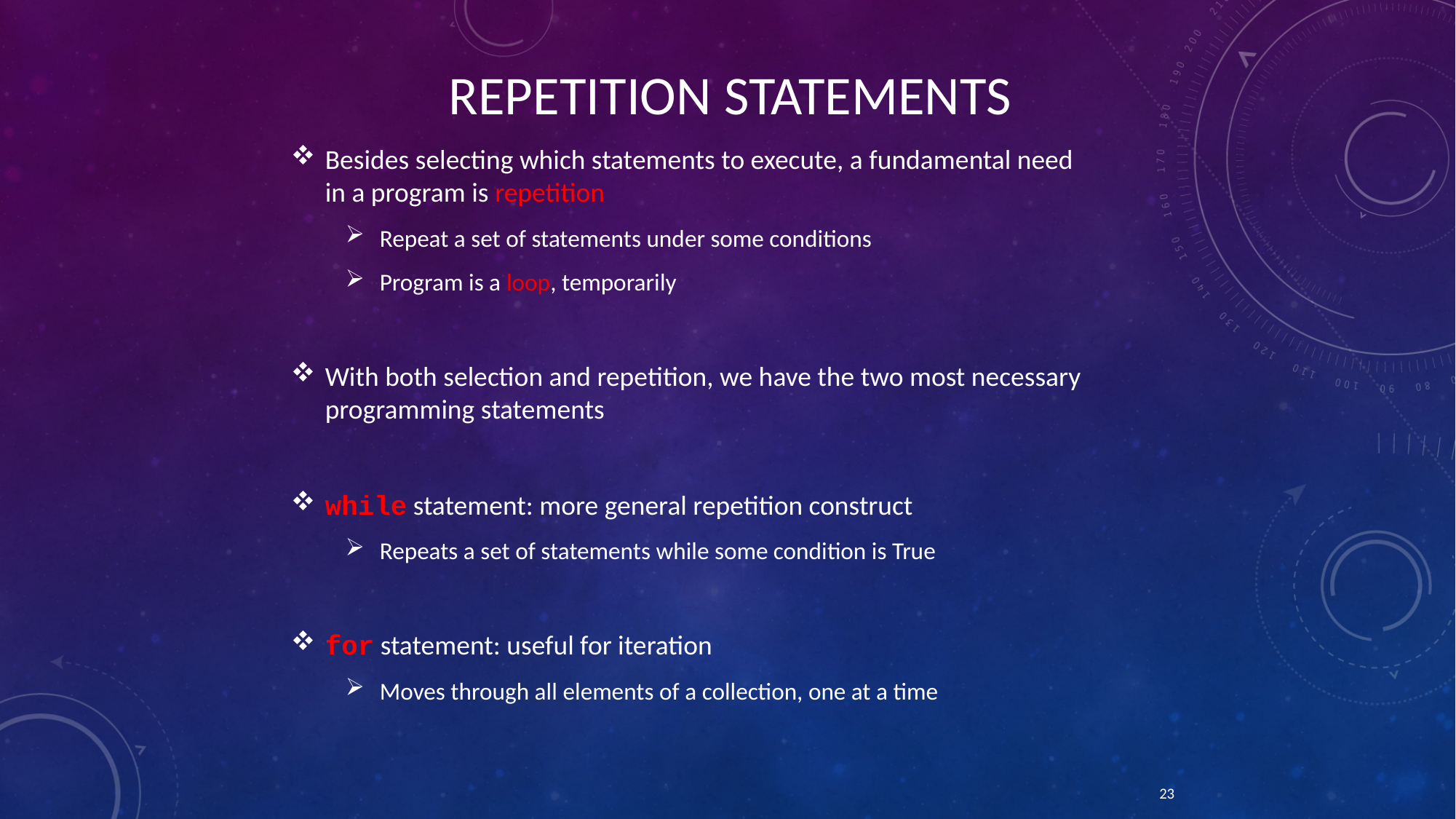

# Repetition Statements
Besides selecting which statements to execute, a fundamental need in a program is repetition
Repeat a set of statements under some conditions
Program is a loop, temporarily

With both selection and repetition, we have the two most necessary programming statements

while statement: more general repetition construct
Repeats a set of statements while some condition is True

for statement: useful for iteration
Moves through all elements of a collection, one at a time
23